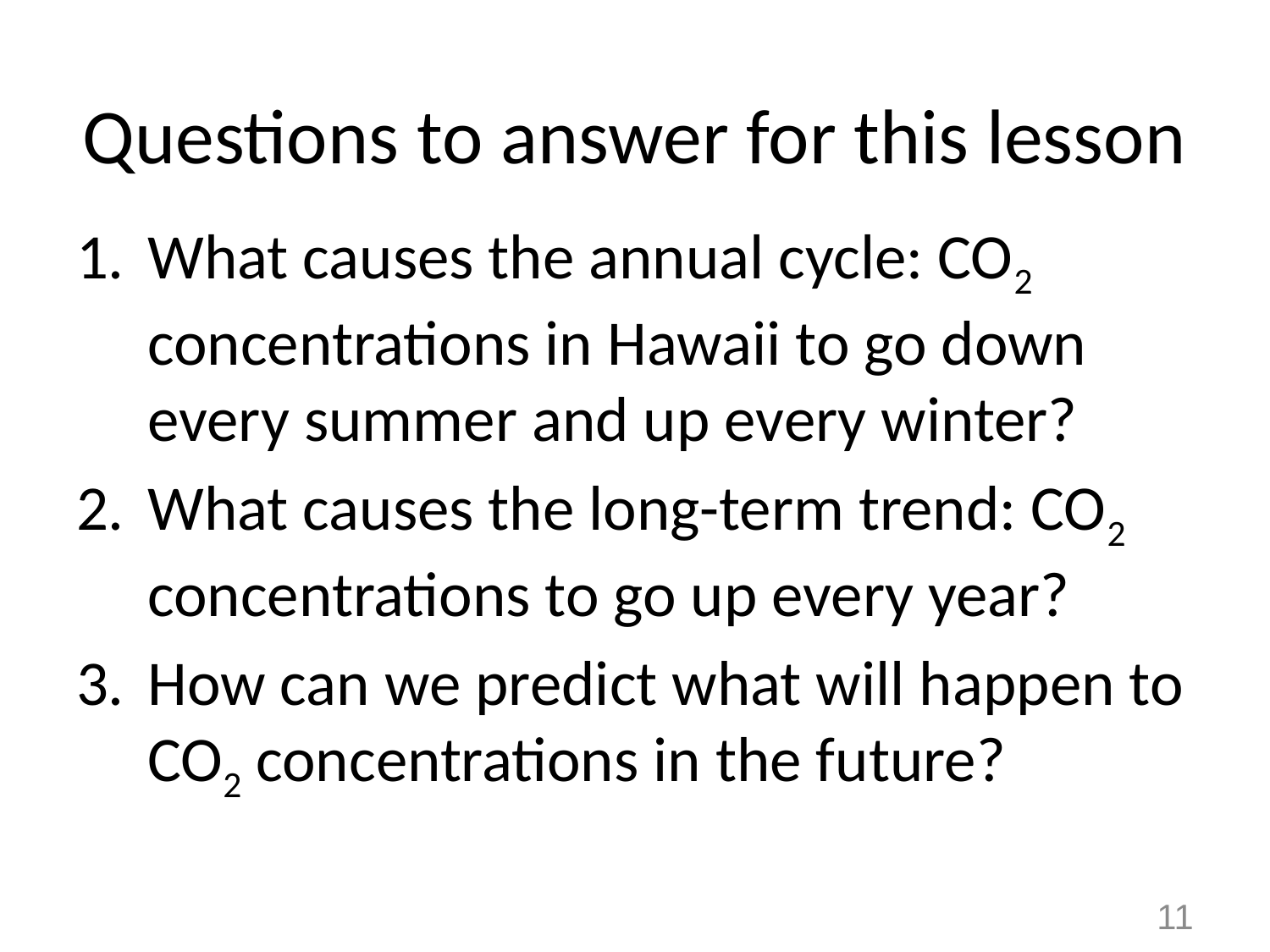

# Questions to answer for this lesson
What causes the annual cycle: CO2 concentrations in Hawaii to go down every summer and up every winter?
What causes the long-term trend: CO2 concentrations to go up every year?
How can we predict what will happen to CO2 concentrations in the future?
11